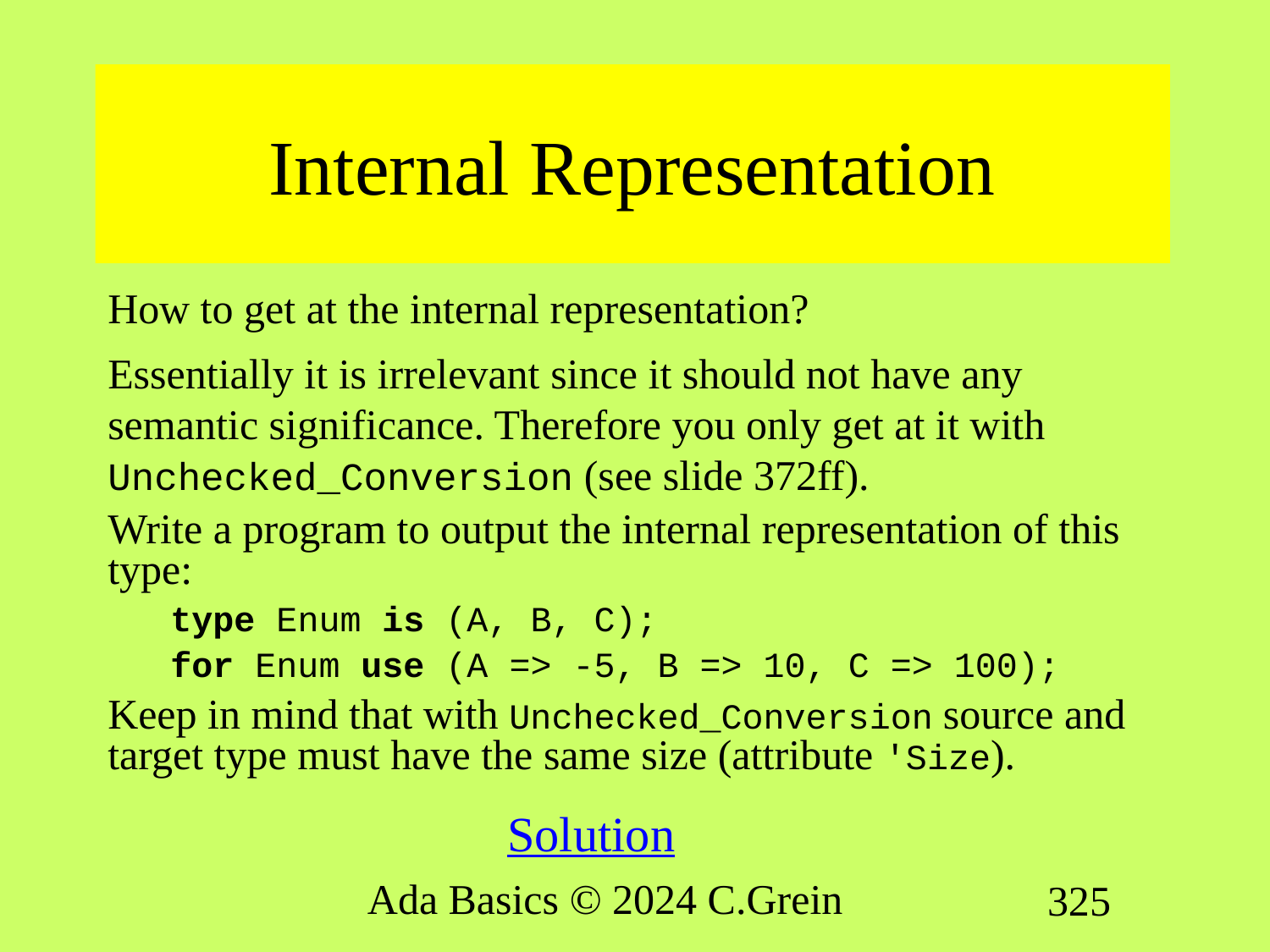

# Internal Representation
How to get at the internal representation?
Essentially it is irrelevant since it should not have any semantic significance. Therefore you only get at it with Unchecked_Conversion (see slide 372ff).
Write a program to output the internal representation of this type:
type Enum is (A, B, C);
for Enum use (A => -5, B => 10, C => 100);
Keep in mind that with Unchecked_Conversion source and target type must have the same size (attribute 'Size).
Solution
Ada Basics © 2024 C.Grein
325